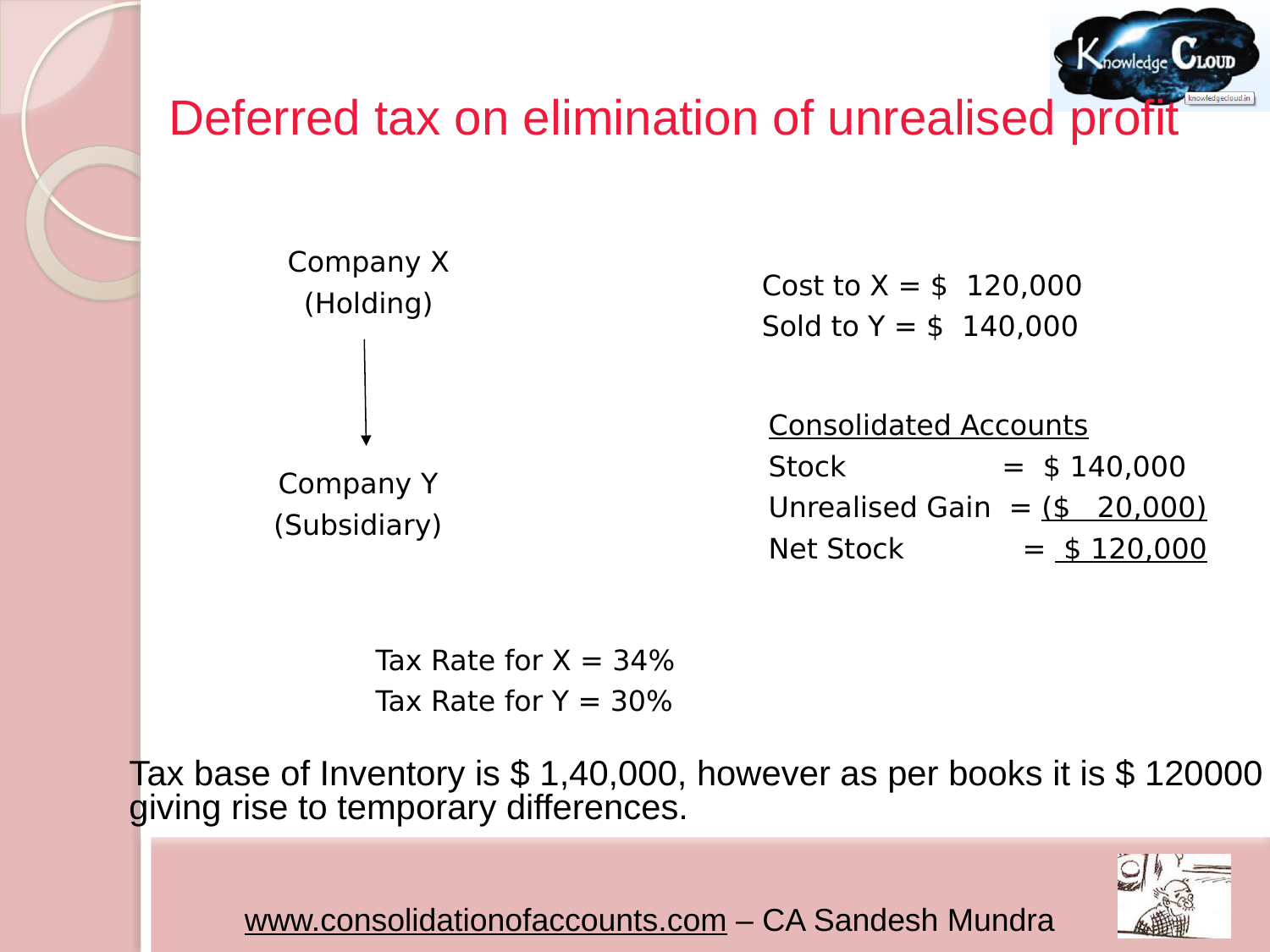

Deferred tax on elimination of unrealised profit
Company X
(Holding)
Cost to X = $  120,000
Sold to Y = $  140,000

Consolidated Accounts
Stock	            =  $ 140,000
Unrealised Gain  = ($   20,000)
Net Stock	=  $ 120,000
Company Y
(Subsidiary)
Tax Rate for X = 34%
Tax Rate for Y = 30%
Tax base of Inventory is $ 1,40,000, however as per books it is $ 120000 giving rise to temporary differences.